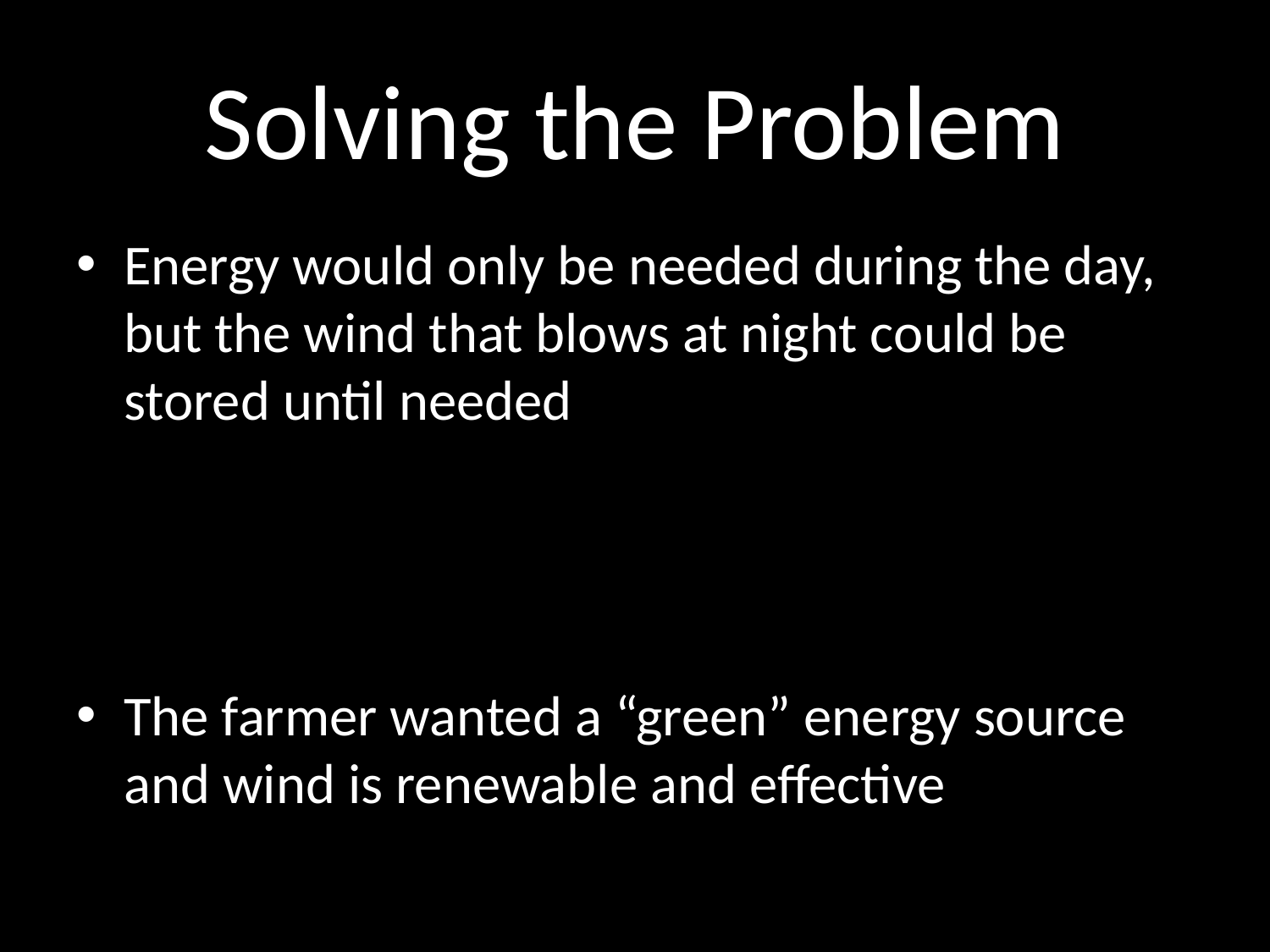

# Solving the Problem
Energy would only be needed during the day, but the wind that blows at night could be stored until needed

The farmer wanted a “green” energy source and wind is renewable and effective